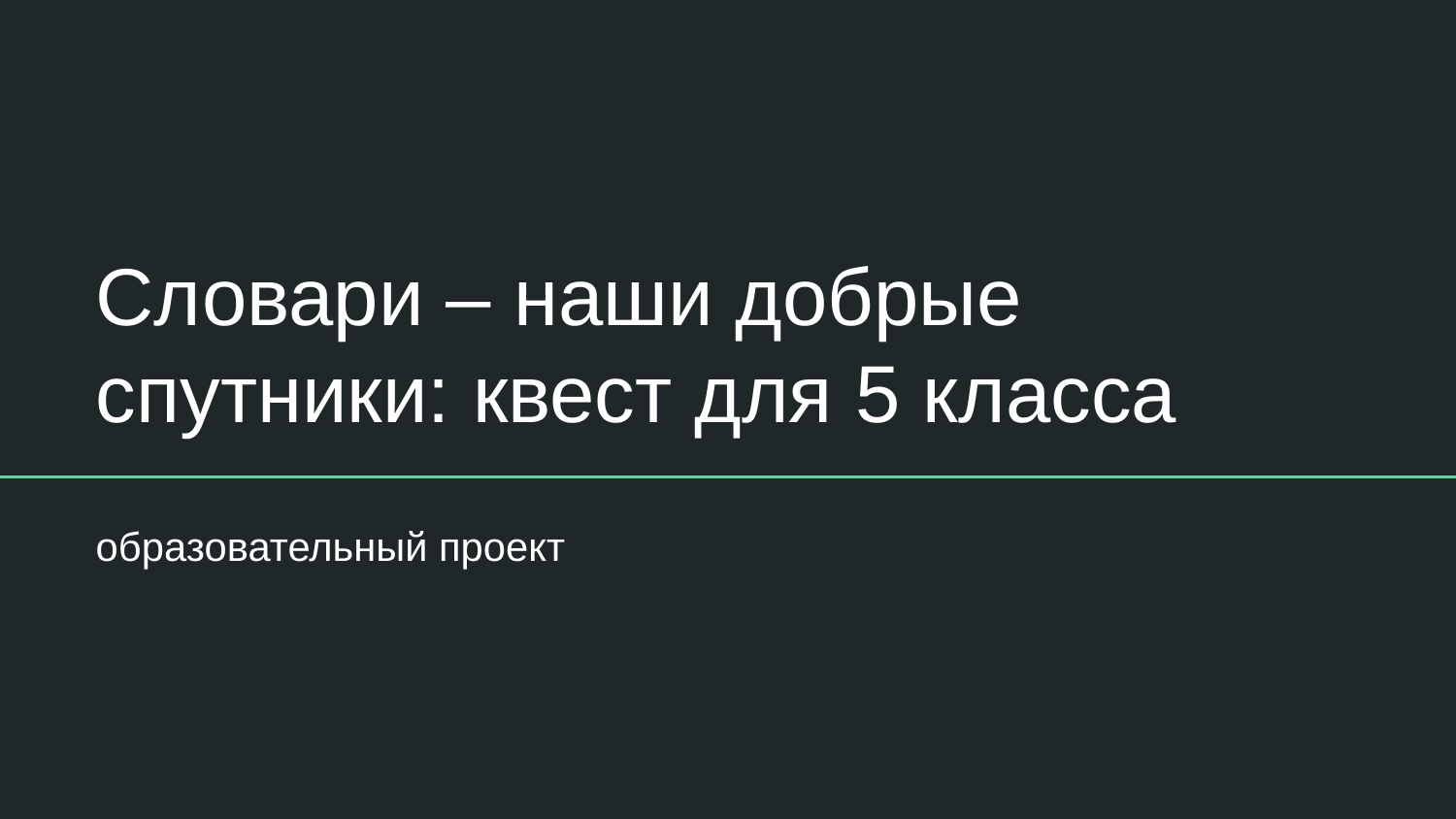

# Словари – наши добрые спутники: квест для 5 класса
образовательный проект